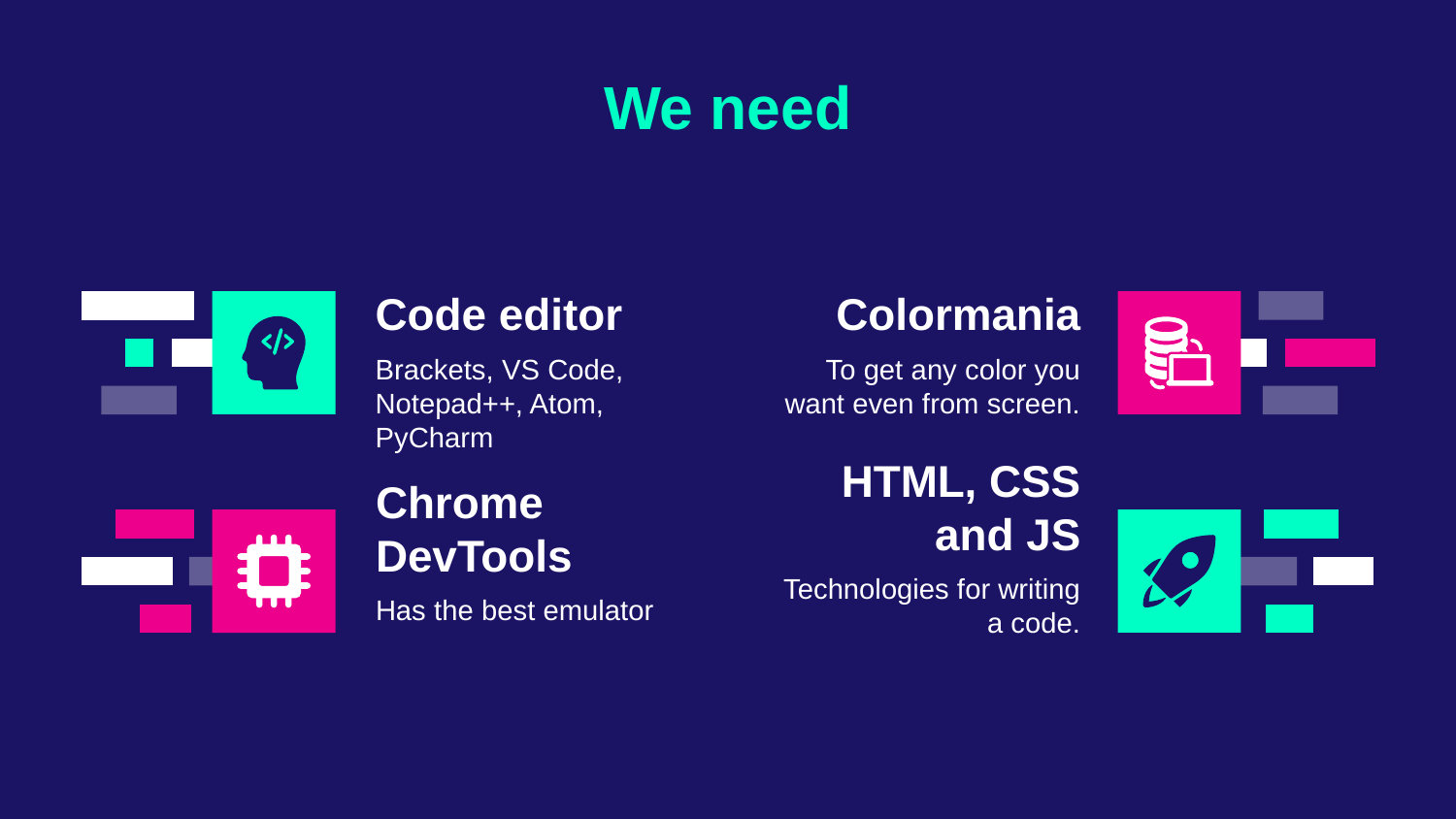

We need
# Code editor
Colormania

Brackets, VS Code, Notepad++, Atom, PyCharm

To get any color you want even from screen.

HTML, CSS and JS

Chrome DevTools

Technologies for writing a code.
Has the best emulator